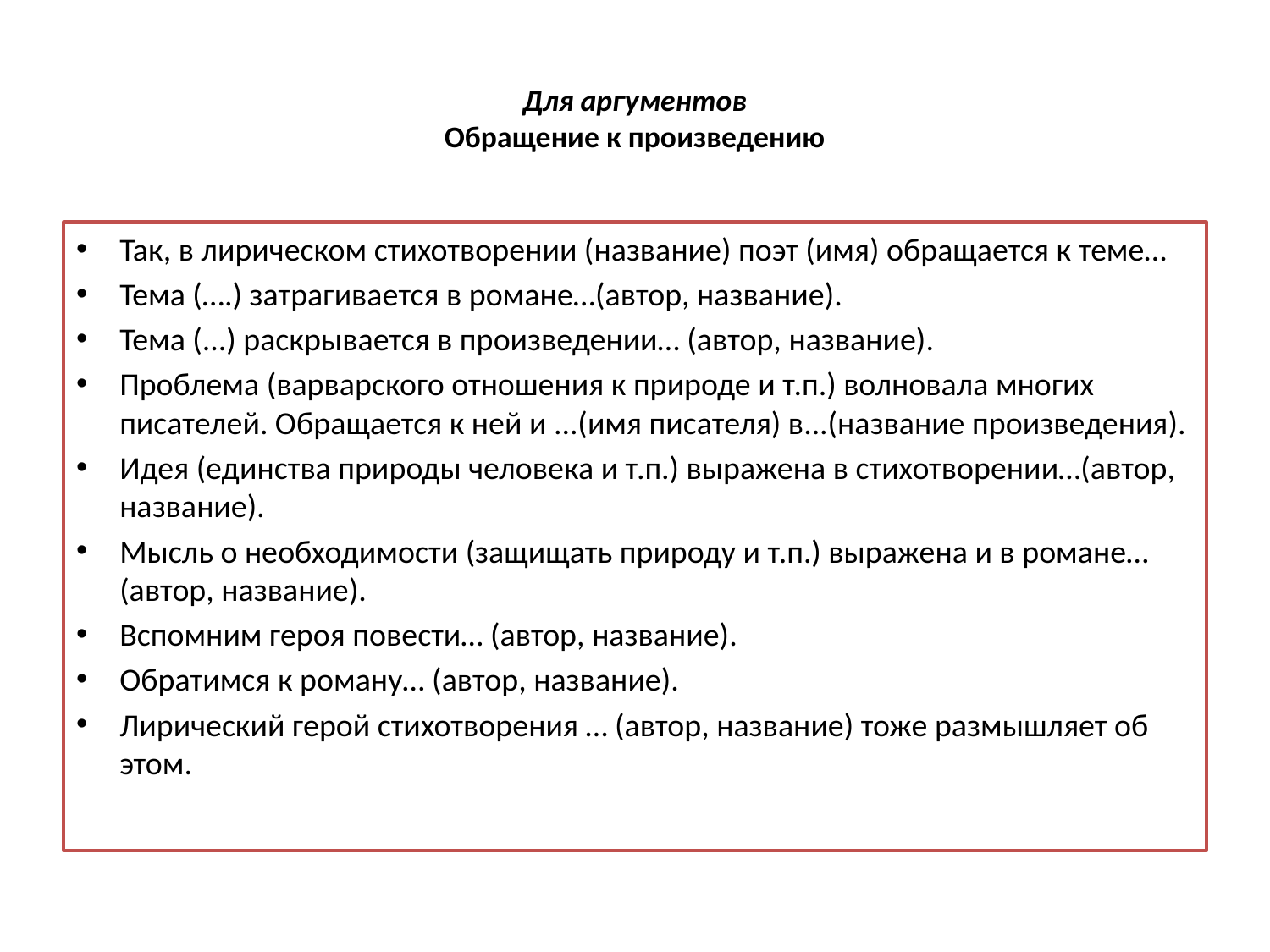

# Для аргументов Обращение к произведению
Так, в лирическом стихотворении (название) поэт (имя) обращается к теме…
Тема (….) затрагивается в романе…(автор, название).
Тема (...) раскрывается в произведении… (автор, название).
Проблема (варварского отношения к природе и т.п.) волновала многих писателей. Обращается к ней и ...(имя писателя) в...(название произведения).
Идея (единства природы человека и т.п.) выражена в стихотворении…(автор, название).
Мысль о необходимости (защищать природу и т.п.) выражена и в романе… (автор, название).
Вспомним героя повести… (автор, название).
Обратимся к роману… (автор, название).
Лирический герой стихотворения … (автор, название) тоже размышляет об этом.